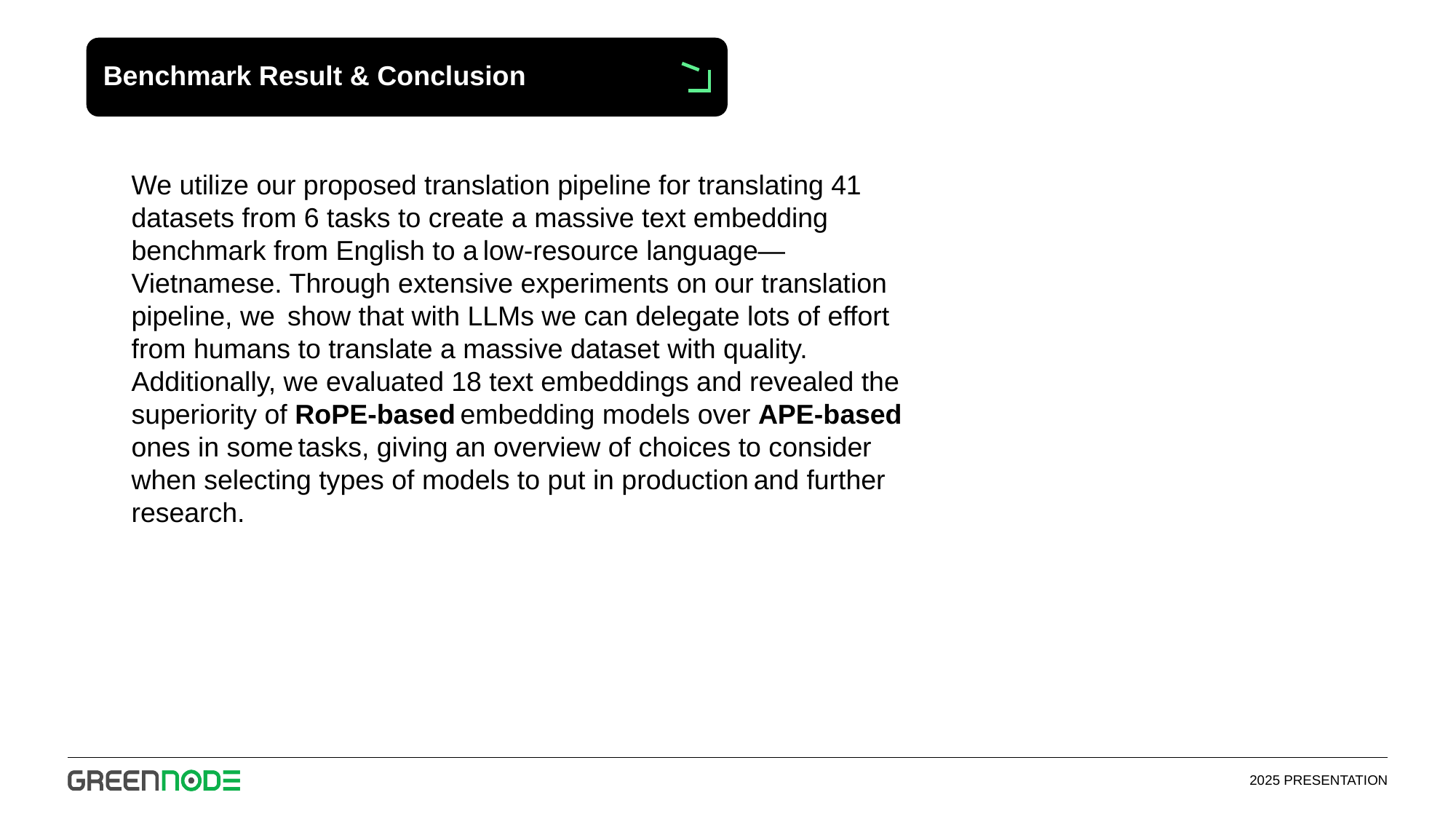

Benchmark Result & Conclusion

We utilize our proposed translation pipeline for translating 41 datasets from 6 tasks to create a massive text embedding benchmark from English to a low-resource language—Vietnamese. Through extensive experiments on our translation pipeline, we  show that with LLMs we can delegate lots of effort  from humans to translate a massive dataset with quality. Additionally, we evaluated 18 text embeddings and revealed the superiority of RoPE-based embedding models over APE-based ones in some tasks, giving an overview of choices to consider when selecting types of models to put in production and further research.